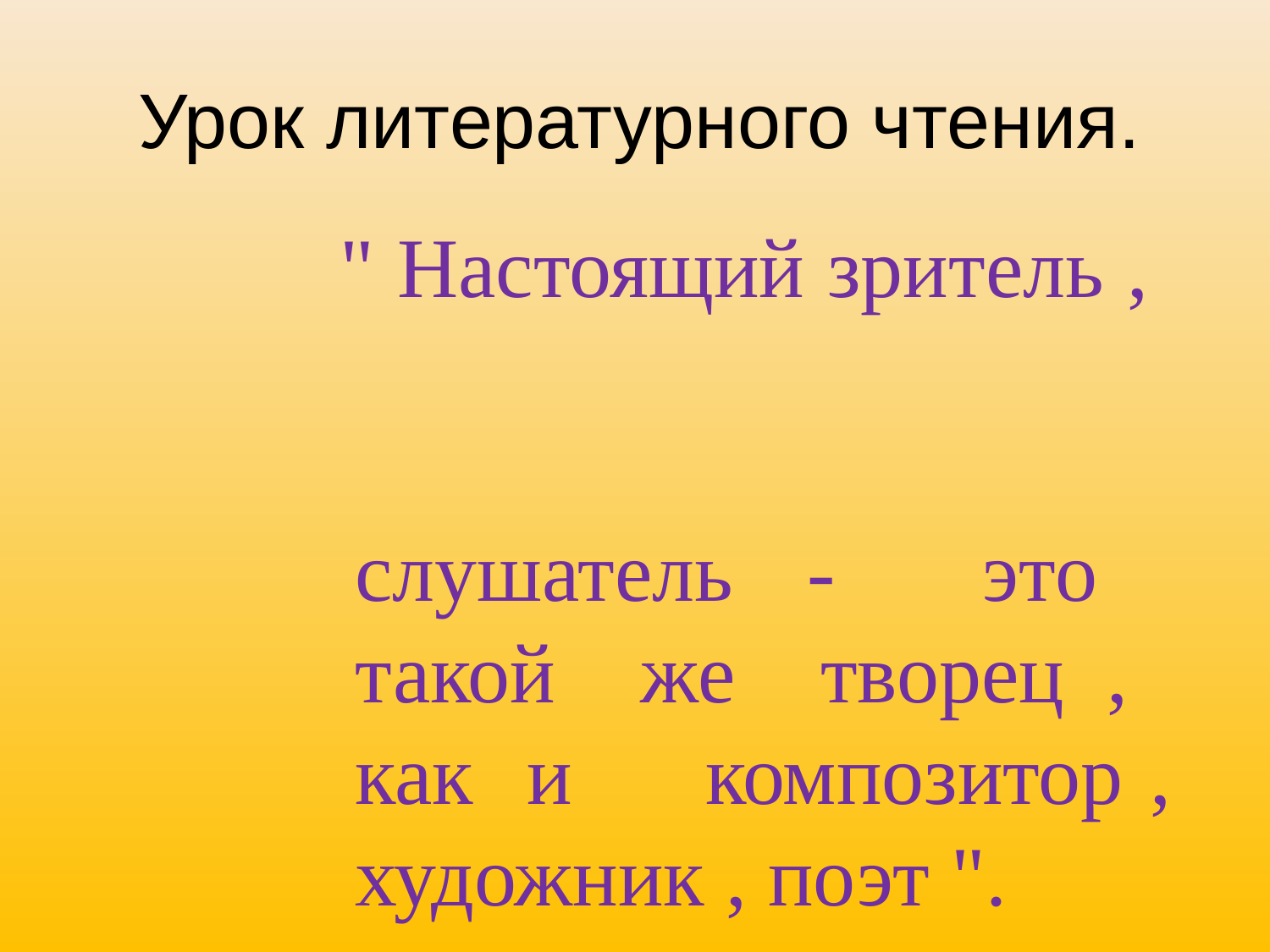

Урок литературного чтения.
  " Настоящий зритель ,                                                                    слушатель -  это  такой  же  творец ,  как  и     композитор , художник , поэт ".